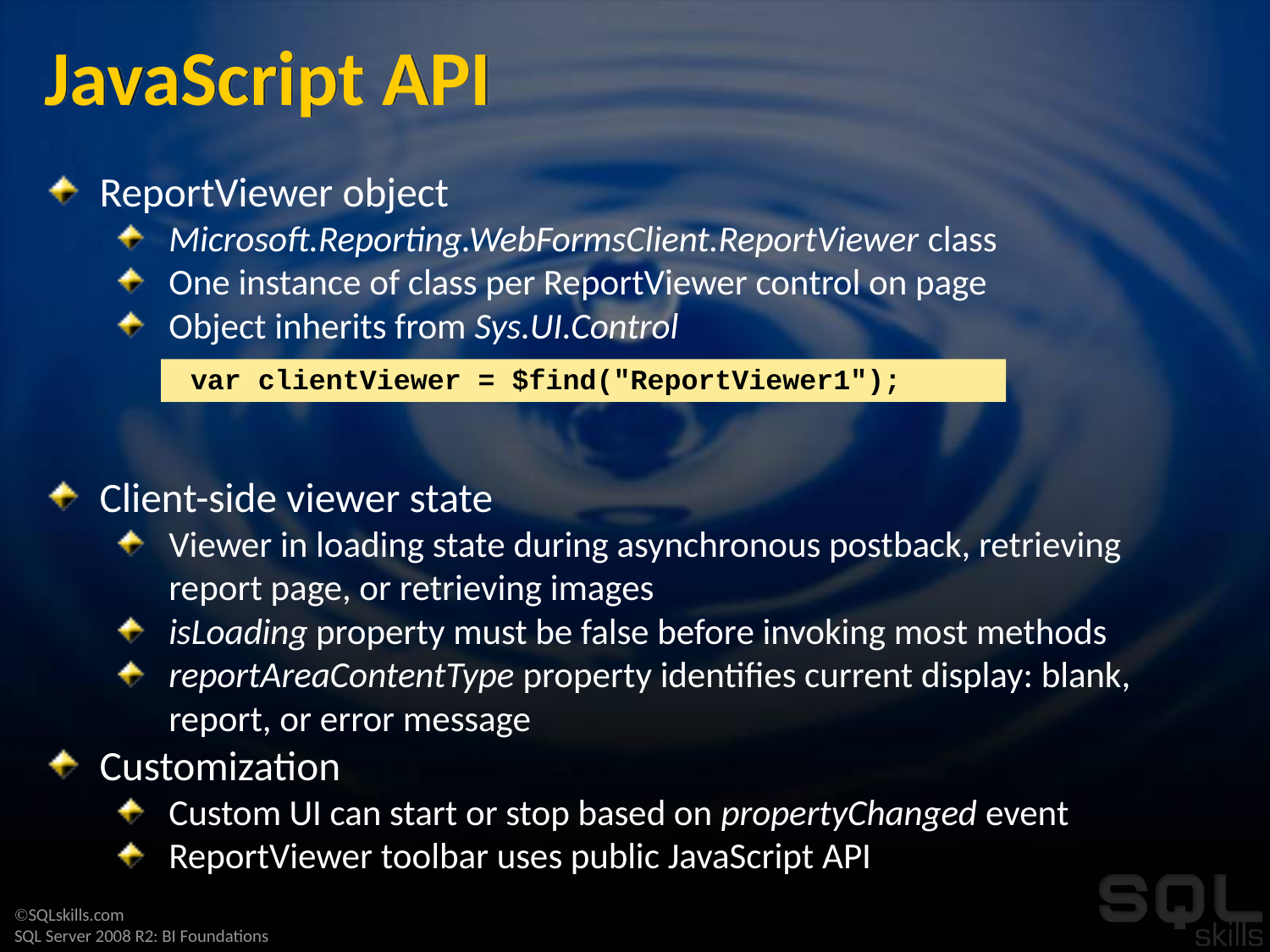

# JavaScript API
ReportViewer object
Microsoft.Reporting.WebFormsClient.ReportViewer class
One instance of class per ReportViewer control on page
Object inherits from Sys.UI.Control

Client-side viewer state
Viewer in loading state during asynchronous postback, retrieving report page, or retrieving images
isLoading property must be false before invoking most methods
reportAreaContentType property identifies current display: blank, report, or error message
Customization
Custom UI can start or stop based on propertyChanged event
ReportViewer toolbar uses public JavaScript API
 var clientViewer = $find("ReportViewer1");